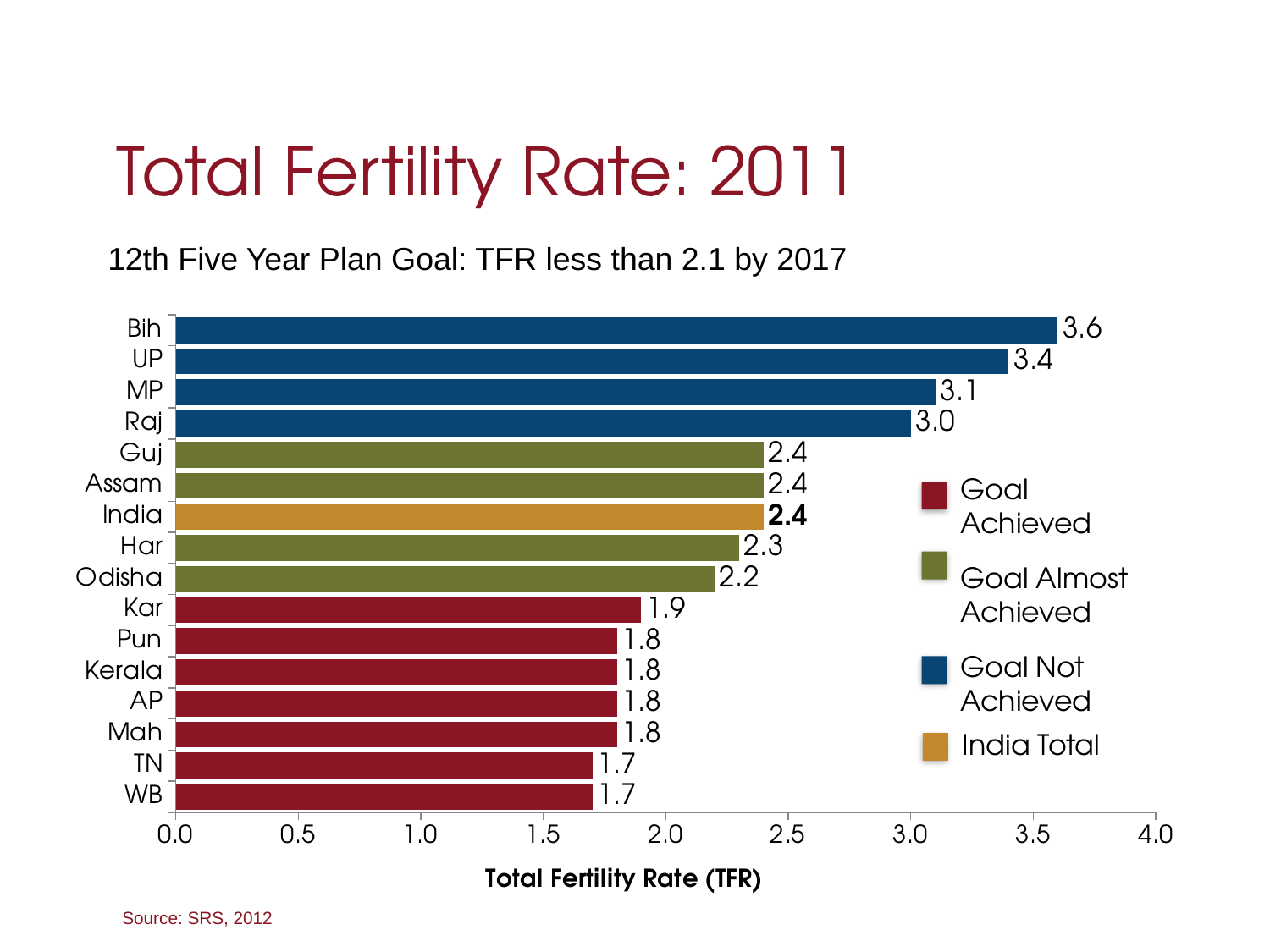

# Total Fertility Rate: 2011
12th Five Year Plan Goal: TFR less than 2.1 by 2017

### Chart

| Category |  |
|---|---|
| WB | 1.7 |
| TN | 1.7 |
| Mah | 1.8 |
| AP | 1.8 |
| Kerala | 1.8 |
| Pun | 1.8 |
| Kar | 1.9000000000000001 |
| Odisha | 2.2 |
| Har | 2.3 |
| India | 2.4 |
| Assam | 2.4 |
| Guj | 2.4 |
| Raj | 3.0 |
| MP | 3.1 |
| UP | 3.4 |
| Bih | 3.6 |
Goal Achieved
Goal Almost Achieved
Goal Not Achieved

India Total

Source: SRS, 2012